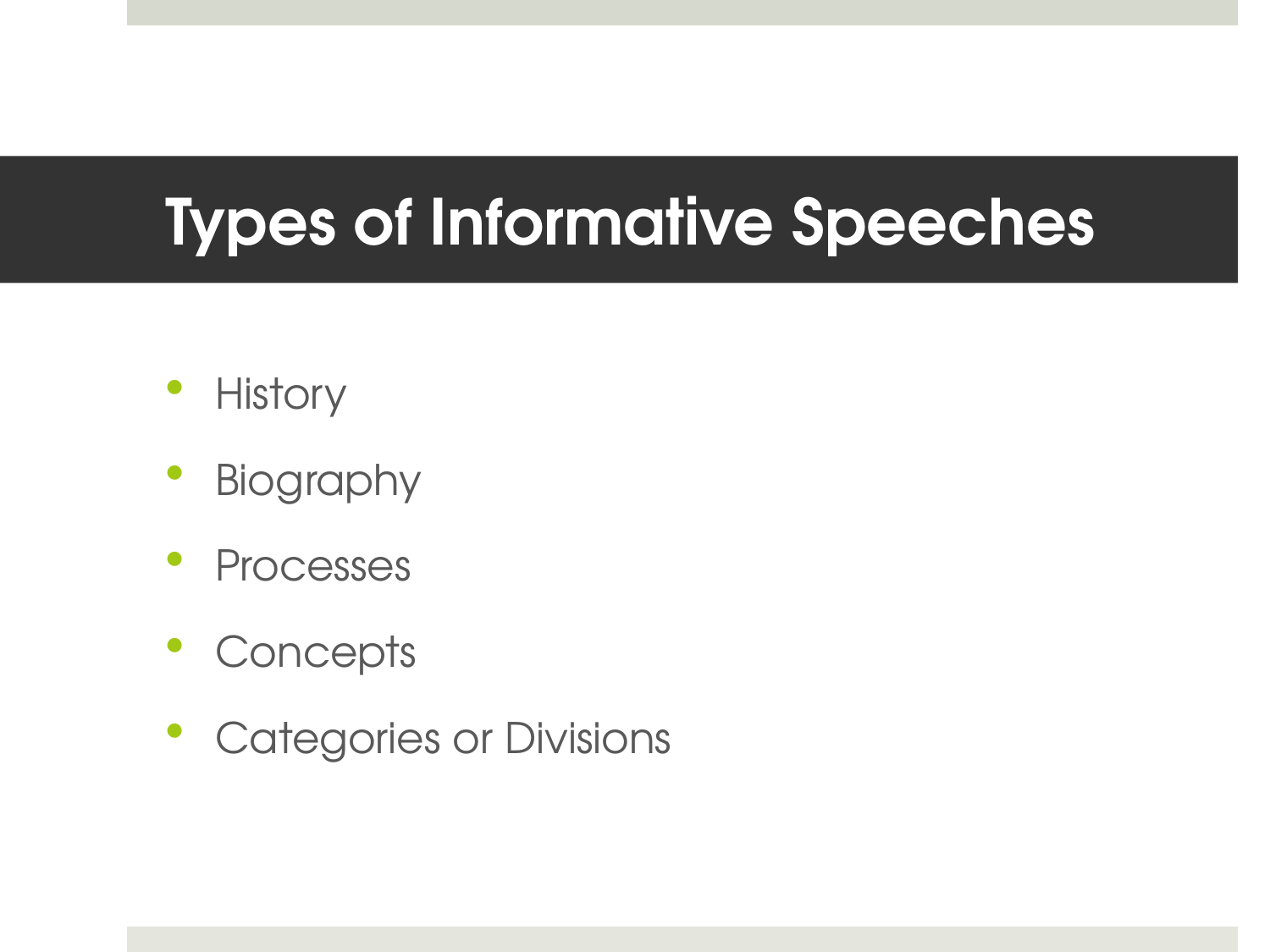

# Types of Informative Speeches
History
Biography
Processes
Concepts
Categories or Divisions